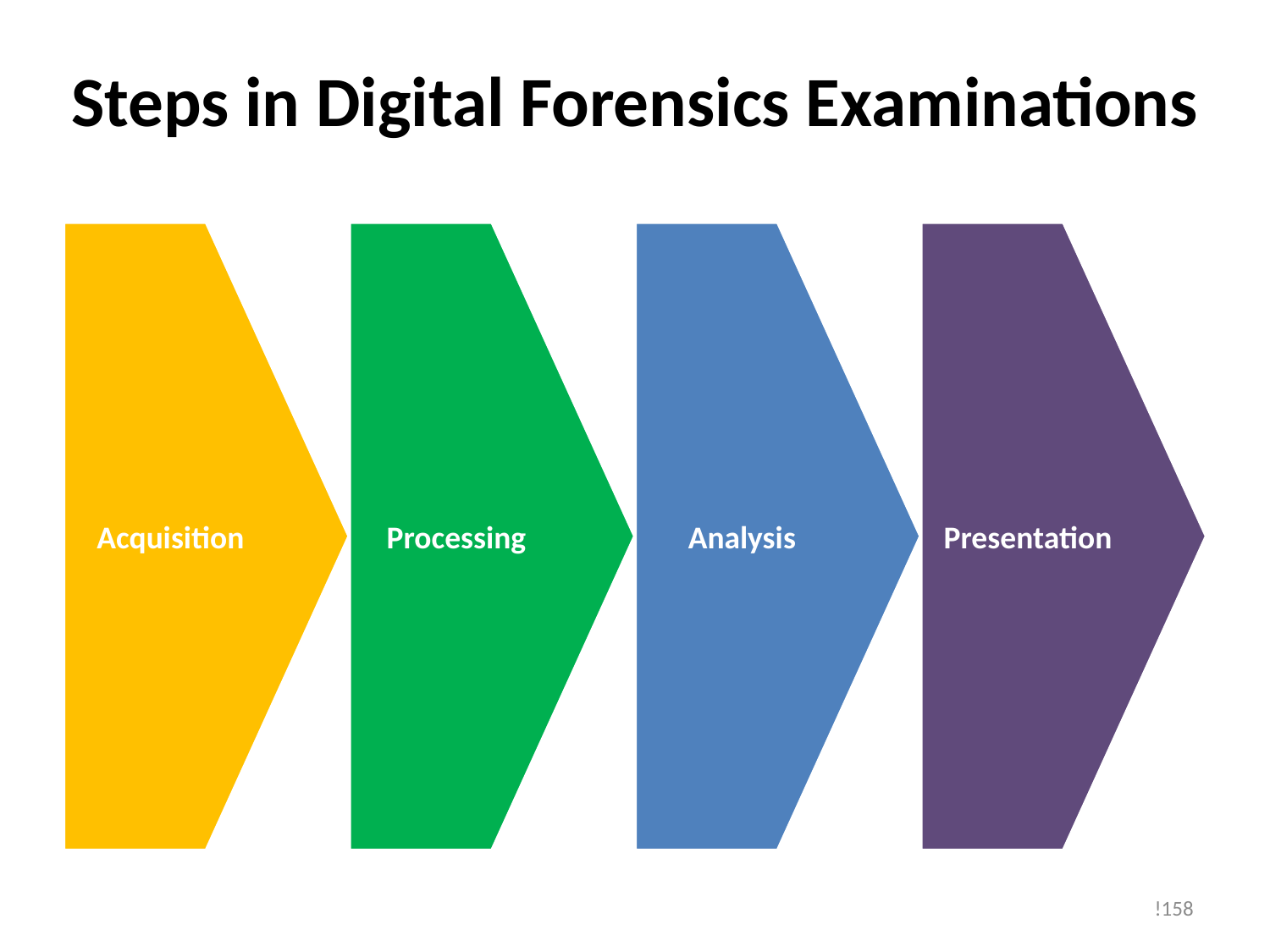

# Steps in Digital Forensics Examinations
Acquisition
Processing
Analysis
Presentation
!158